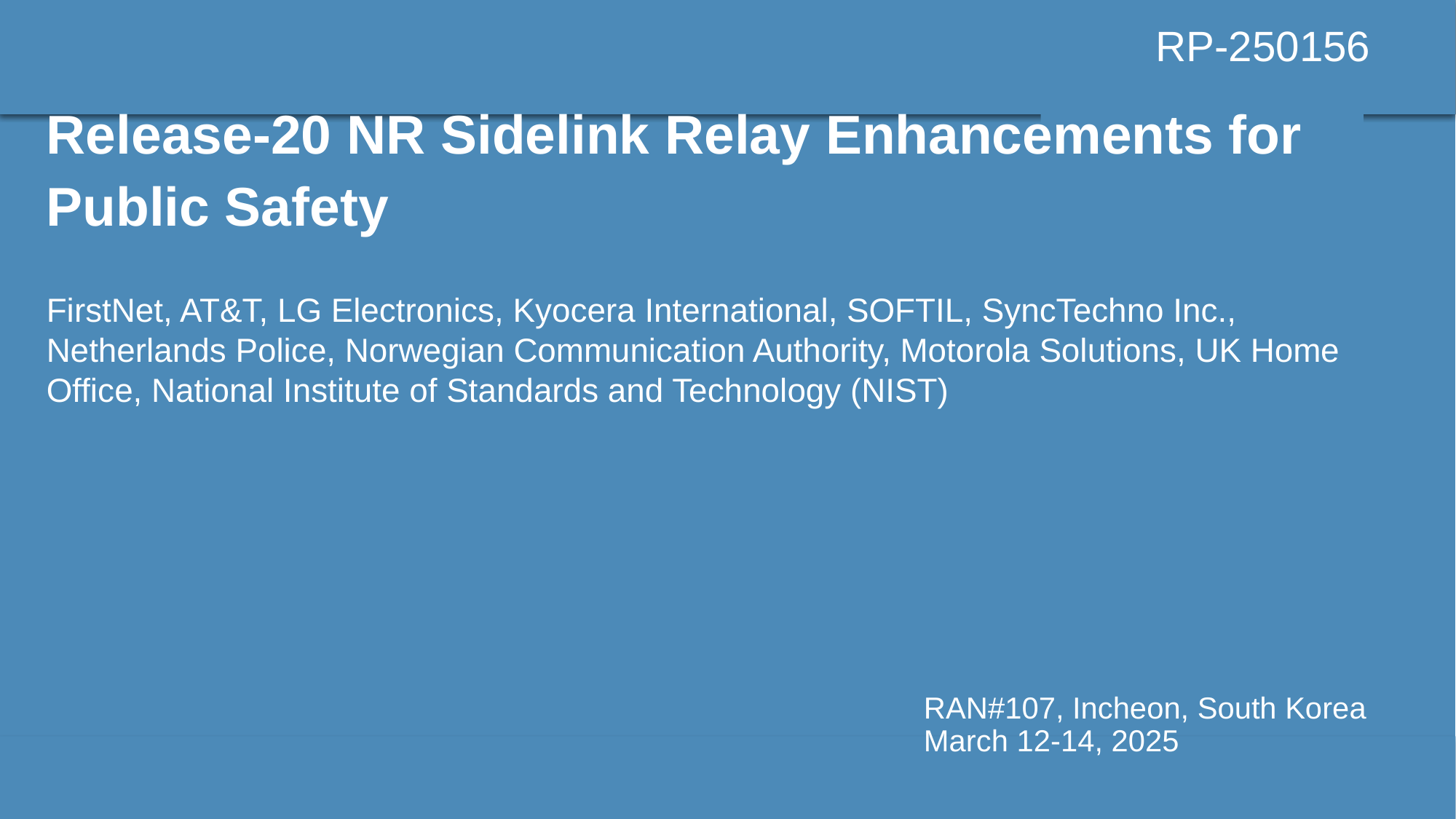

RP-250156
# Release-20 NR Sidelink Relay Enhancements for Public Safety

FirstNet, AT&T, LG Electronics, Kyocera International, SOFTIL, SyncTechno Inc., Netherlands Police, Norwegian Communication Authority, Motorola Solutions, UK Home Office, National Institute of Standards and Technology (NIST)

RAN#107, Incheon, South Korea March 12-14, 2025